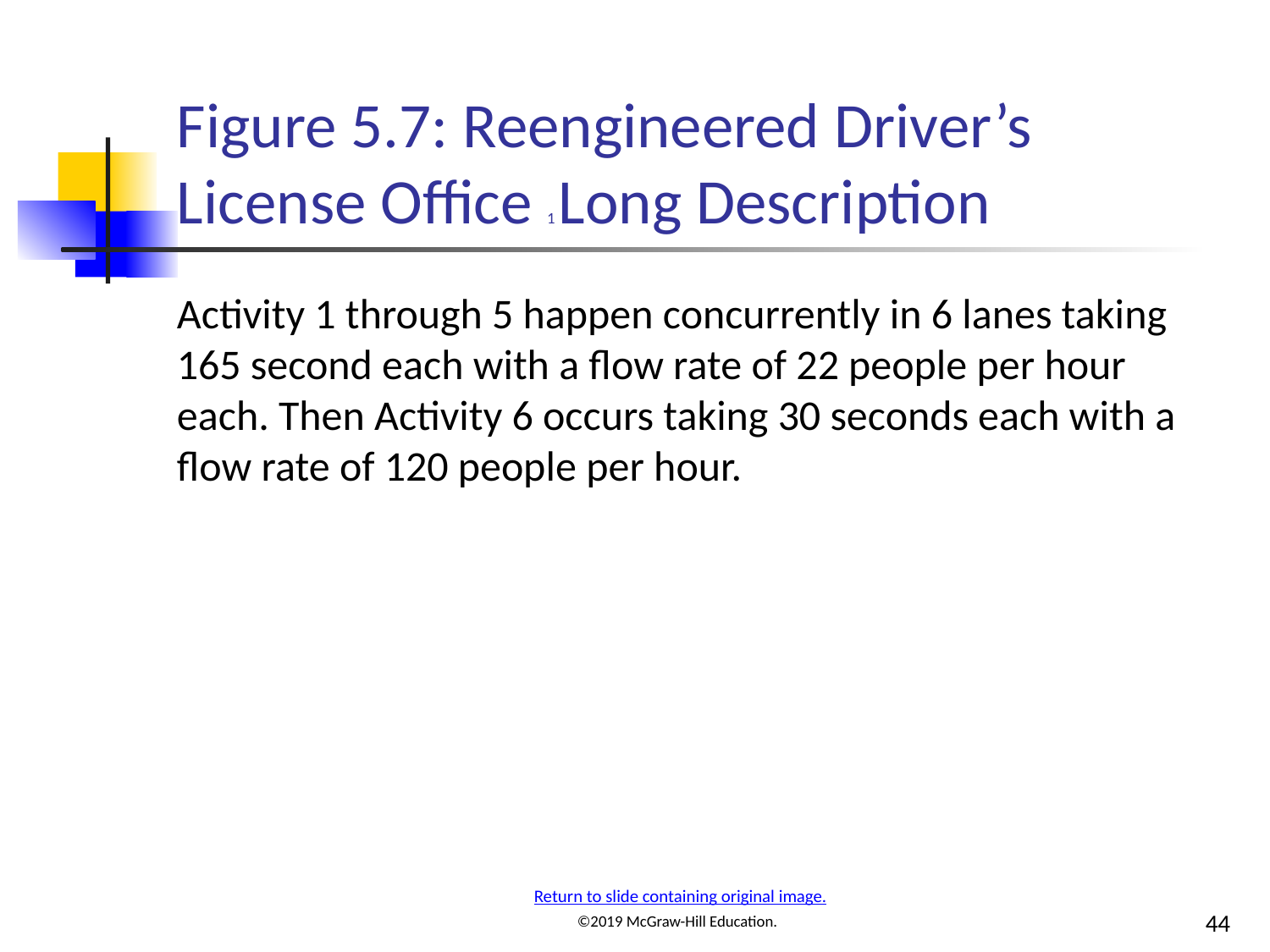

# Figure 5.7: Reengineered Driver’s License Office 1 Long Description
Activity 1 through 5 happen concurrently in 6 lanes taking 165 second each with a flow rate of 22 people per hour each. Then Activity 6 occurs taking 30 seconds each with a flow rate of 120 people per hour.
Return to slide containing original image.